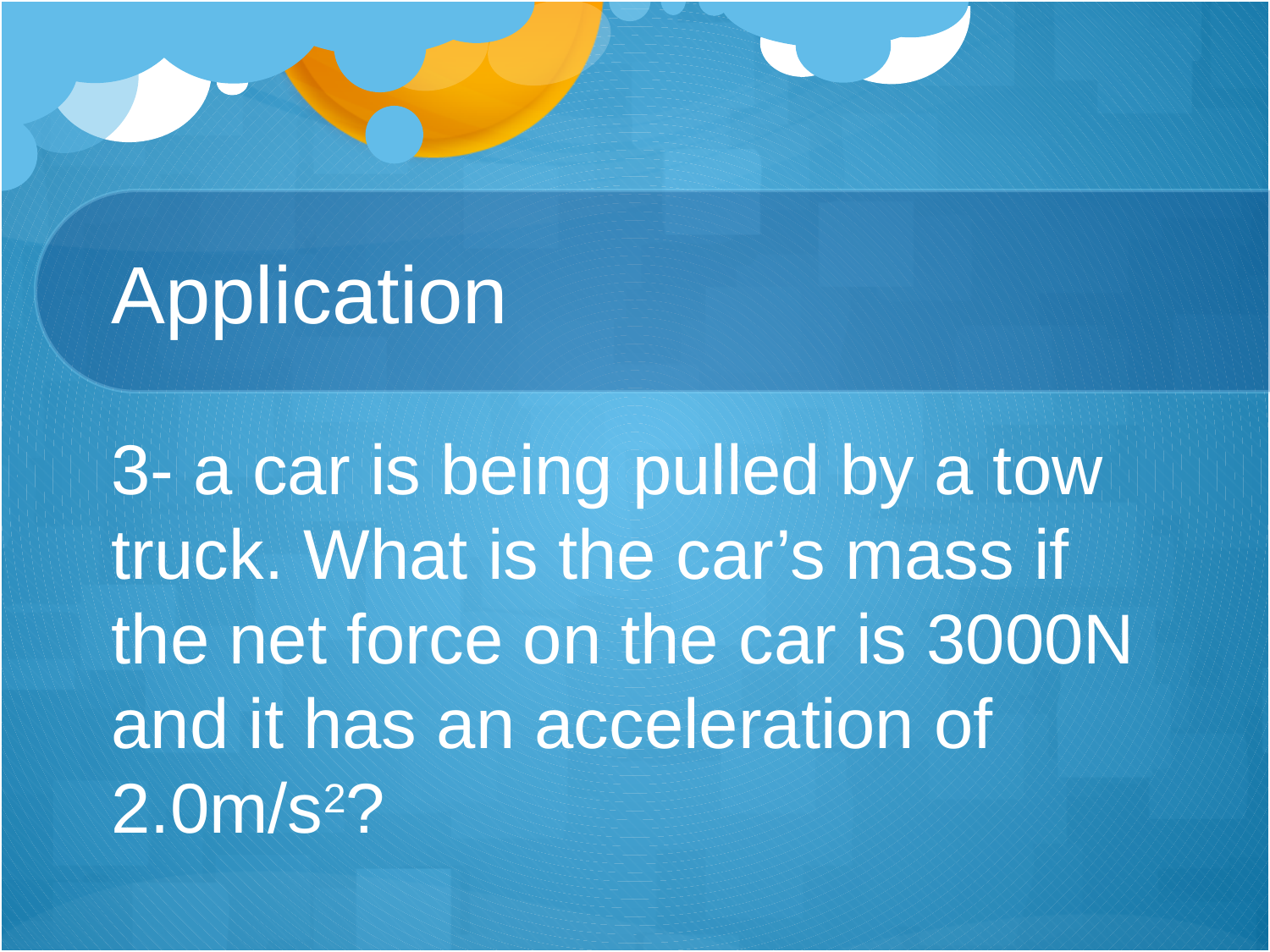

# Application
3- a car is being pulled by a tow truck. What is the car’s mass if the net force on the car is 3000N and it has an acceleration of 2.0m/s2?